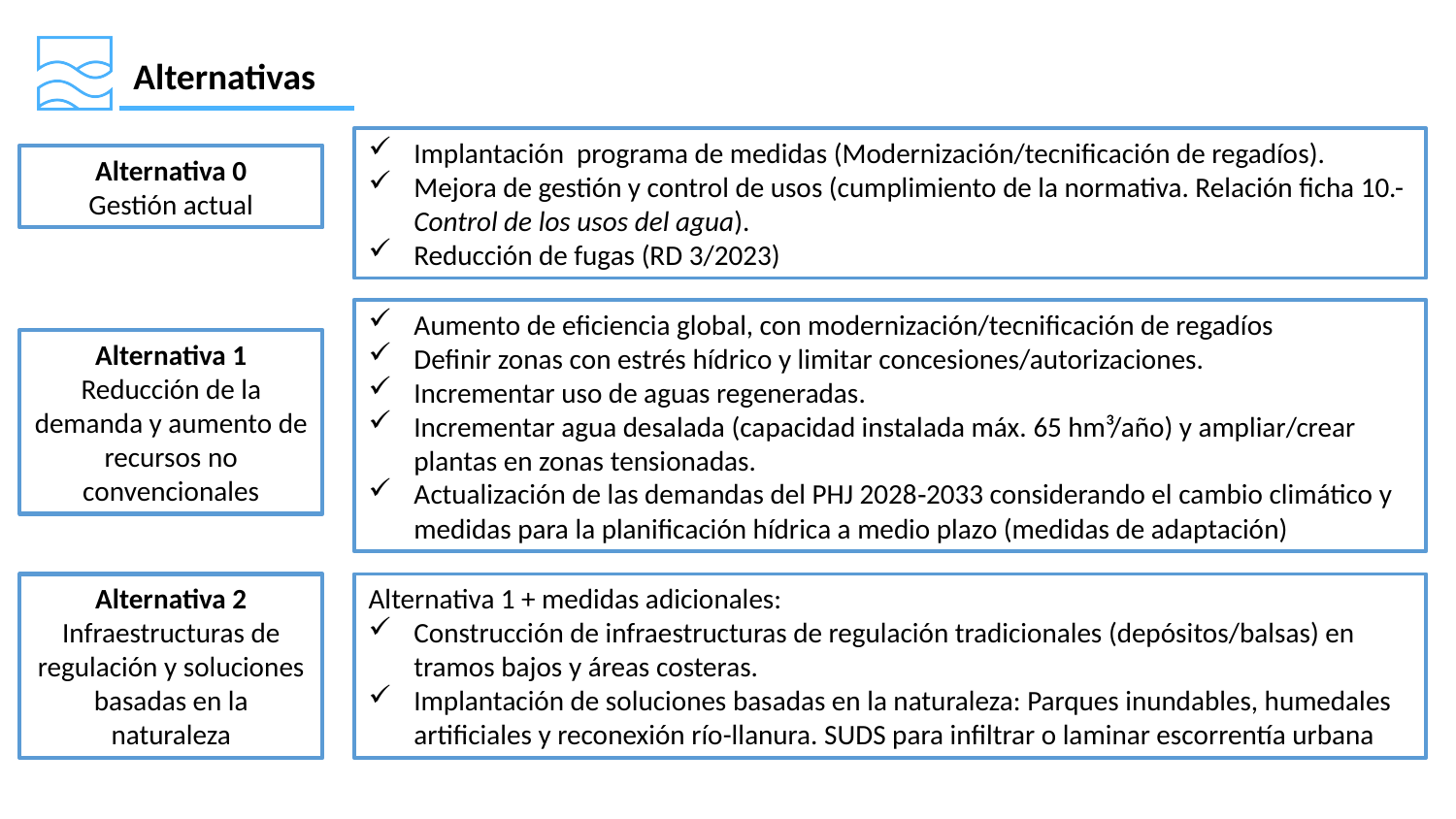

Alternativas
Implantación  programa de medidas (Modernización/tecnificación de regadíos).
Mejora de gestión y control de usos (cumplimiento de la normativa. Relación ficha 10.- Control de los usos del agua).
Reducción de fugas (RD 3/2023)
Alternativa 0
Gestión actual
Aumento de eficiencia global, con modernización/tecnificación de regadíos
Definir zonas con estrés hídrico y limitar concesiones/autorizaciones.
Incrementar uso de aguas regeneradas.
Incrementar agua desalada (capacidad instalada máx. 65 hm³/año) y ampliar/crear plantas en zonas tensionadas.
Actualización de las demandas del PHJ 2028‑2033 considerando el cambio climático y medidas para la planificación hídrica a medio plazo (medidas de adaptación)
Alternativa 1
Reducción de la demanda y aumento de recursos no convencionales
Alternativa 2
Infraestructuras de regulación y soluciones basadas en la naturaleza
Alternativa 1 + medidas adicionales:
Construcción de infraestructuras de regulación tradicionales (depósitos/balsas) en tramos bajos y áreas costeras.
Implantación de soluciones basadas en la naturaleza: Parques inundables, humedales artificiales y reconexión río-llanura. SUDS para infiltrar o laminar escorrentía urbana